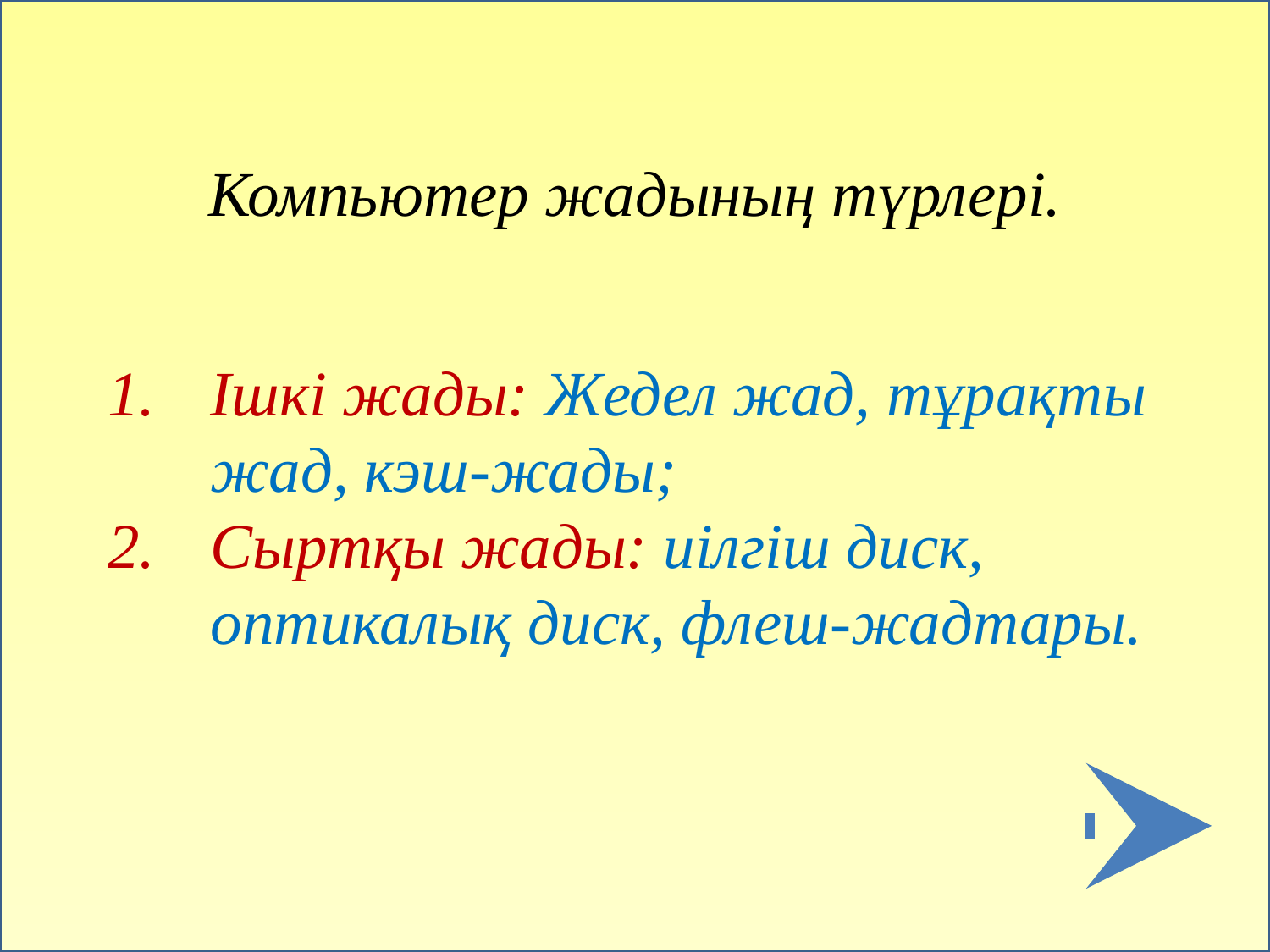

Компьютер жадының түрлері.
Ішкі жады: Жедел жад, тұрақты жад, кэш-жады;
Сыртқы жады: иілгіш диск, оптикалық диск, флеш-жадтары.